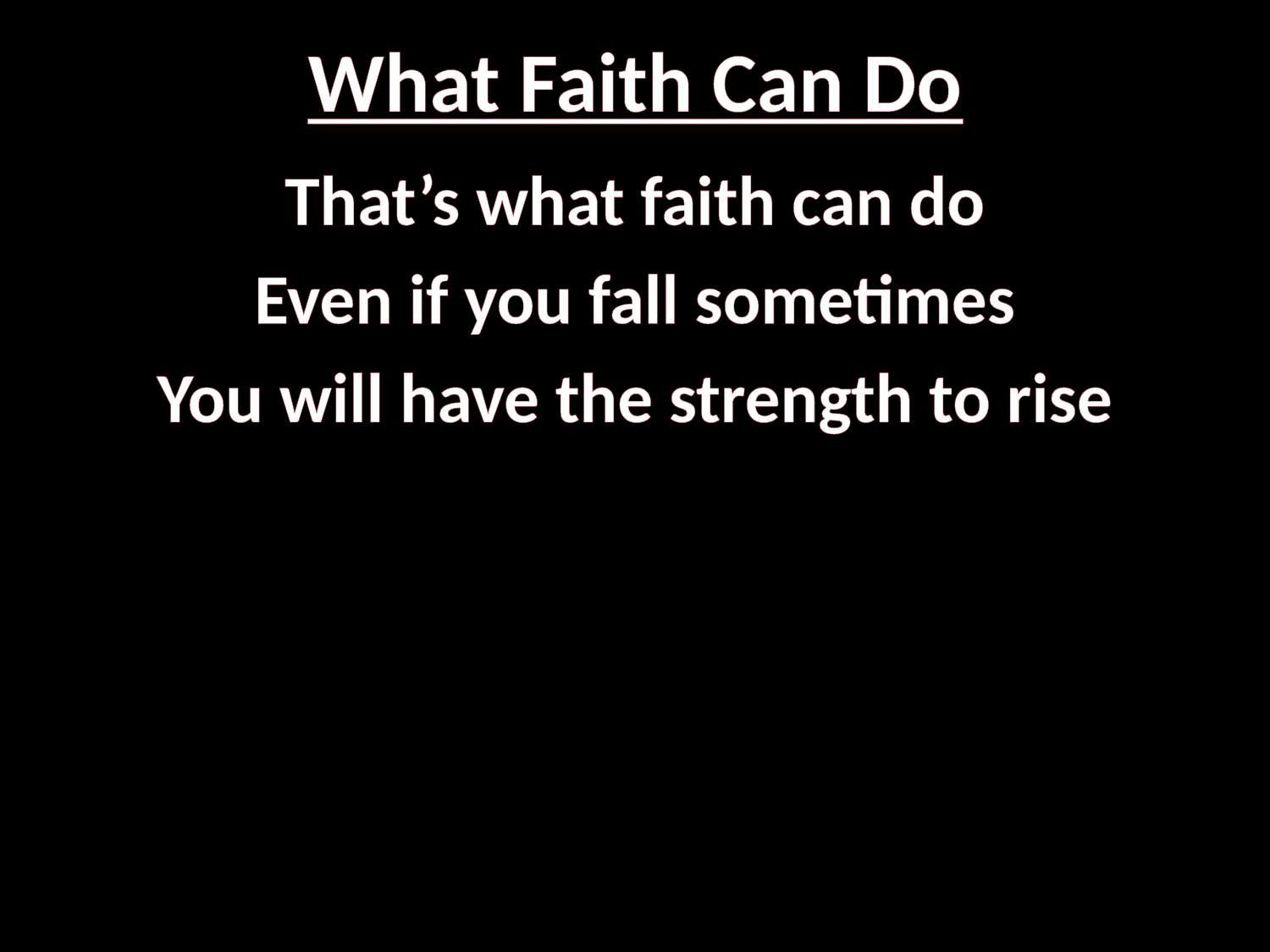

# What Faith Can Do
That’s what faith can do
Even if you fall sometimes
You will have the strength to rise